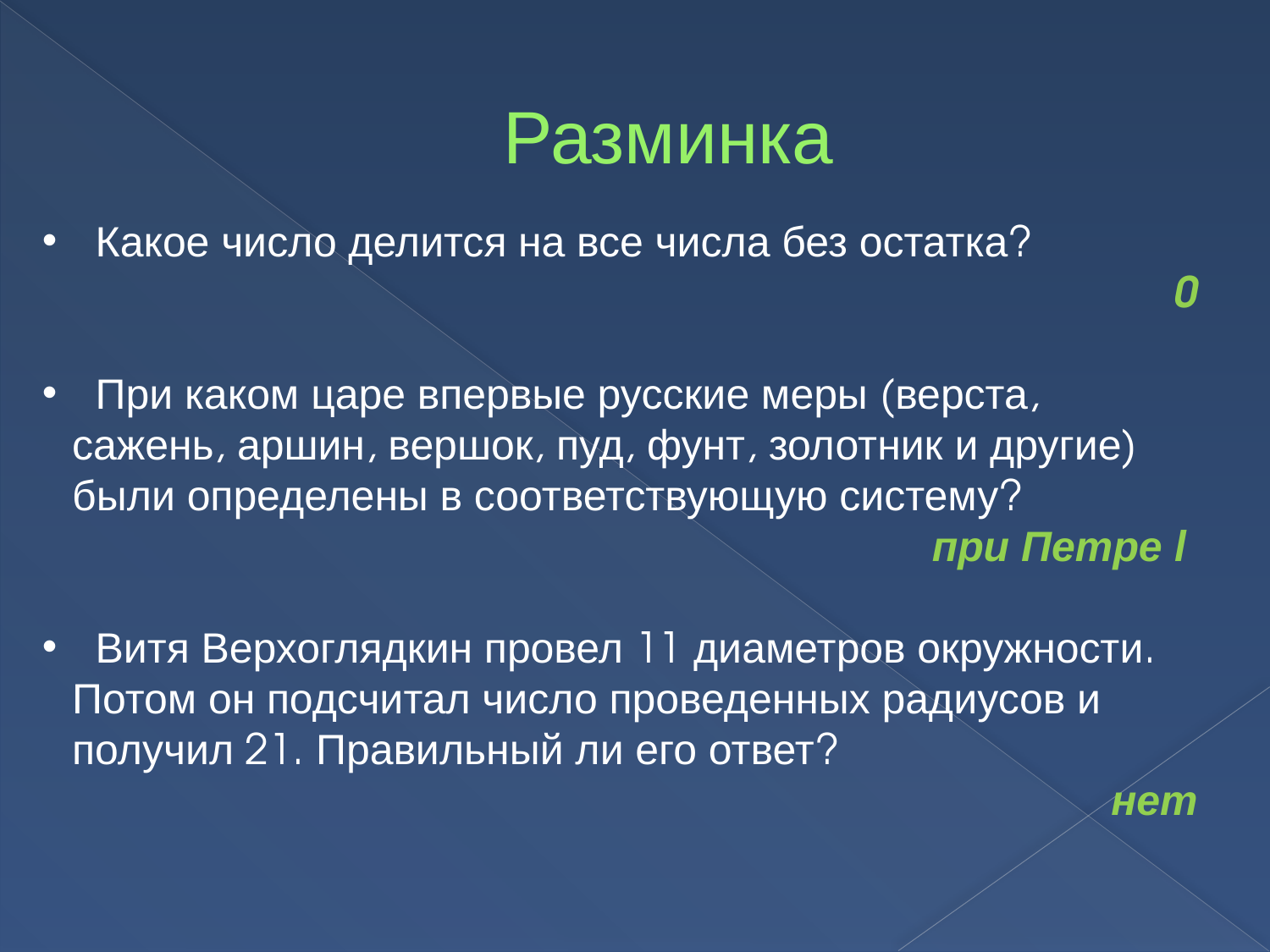

# Разминка
  Какое число делится на все числа без остатка?
0

  При каком царе впервые русские меры (верста, сажень, аршин, вершок, пуд, фунт, золотник и другие) были определены в соответствующую систему?
при Петре I

  Витя Верхоглядкин провел 11 диаметров окружности. Потом он подсчитал число проведенных радиусов и получил 21. Правильный ли его ответ?
нет